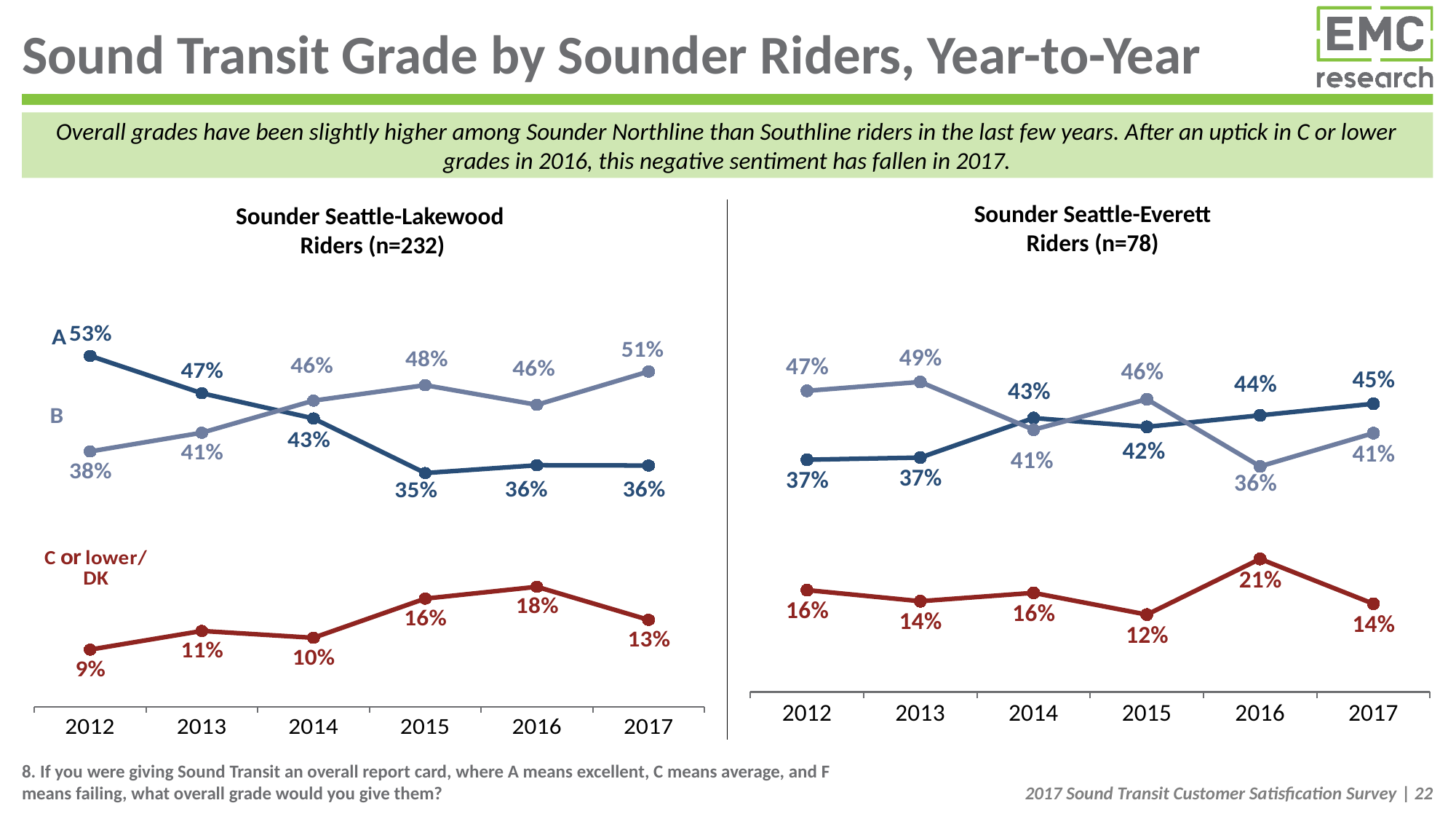

# Sound Transit Grade by Sounder Riders, Year-to-Year
Overall grades have been slightly higher among Sounder Northline than Southline riders in the last few years. After an uptick in C or lower grades in 2016, this negative sentiment has fallen in 2017.
Sounder Seattle-Everett
Riders (n=78)
Sounder Seattle-Lakewood
 Riders (n=232)

### Chart

| Category | A | B | C or lower/DK |
|---|---|---|---|
| 2012 | 0.5290837074071955 | 0.38486977649272414 | 0.08604651610007938 |
| 2013 | 0.47267839730002914 | 0.4131133912566219 | 0.1142082114433534 |
| 2014 | 0.4346153846153849 | 0.46153846153846184 | 0.10384615384615416 |
| 2015 | 0.35227272727272635 | 0.48484848484848414 | 0.16287878787878707 |
| 2016 | 0.3640352464634814 | 0.45520802987193376 | 0.18075672366458684 |
| 2017 | 0.36368021501831427 | 0.50540520562164 | 0.13091457936004836 |

### Chart

| Category | A | B | C or lower/DK |
|---|---|---|---|
| 2012 | 0.3656058116405781 | 0.4741272449479665 | 0.16026694341145628 |
| 2013 | 0.3690476190476186 | 0.4880952380952373 | 0.14285714285714277 |
| 2014 | 0.4311926605504587 | 0.41284403669724773 | 0.15596330275229364 |
| 2015 | 0.41739130434782495 | 0.46086956521739003 | 0.1217391304347824 |
| 2016 | 0.4354838709677402 | 0.35513044927898507 | 0.20938567975327105 |
| 2017 | 0.4537381404174573 | 0.4074762808349147 | 0.138785578747628 |
8. If you were giving Sound Transit an overall report card, where A means excellent, C means average, and F means failing, what overall grade would you give them?